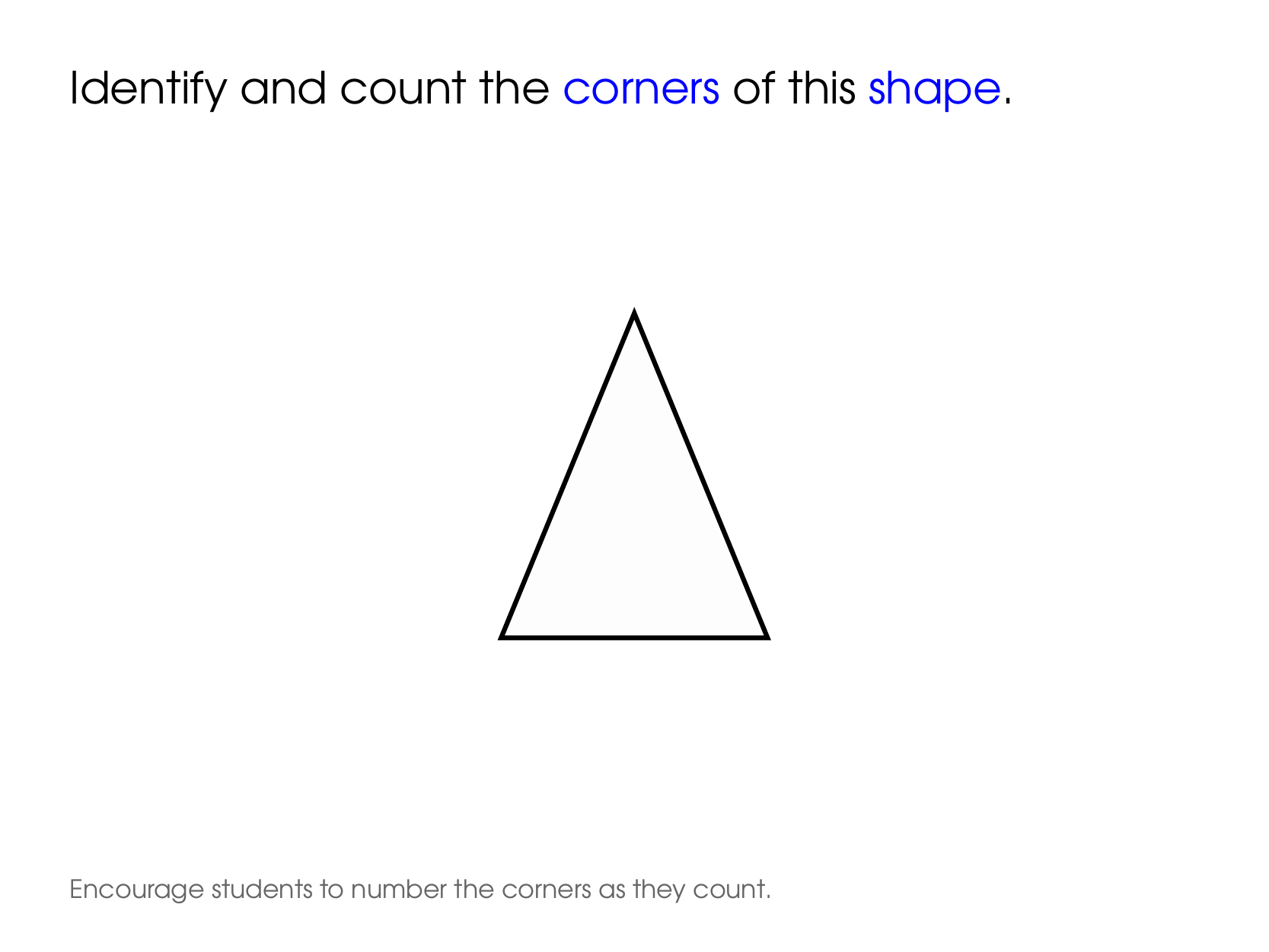

Identify and count the corners of this shape.

Encourage students to number the corners as they count.